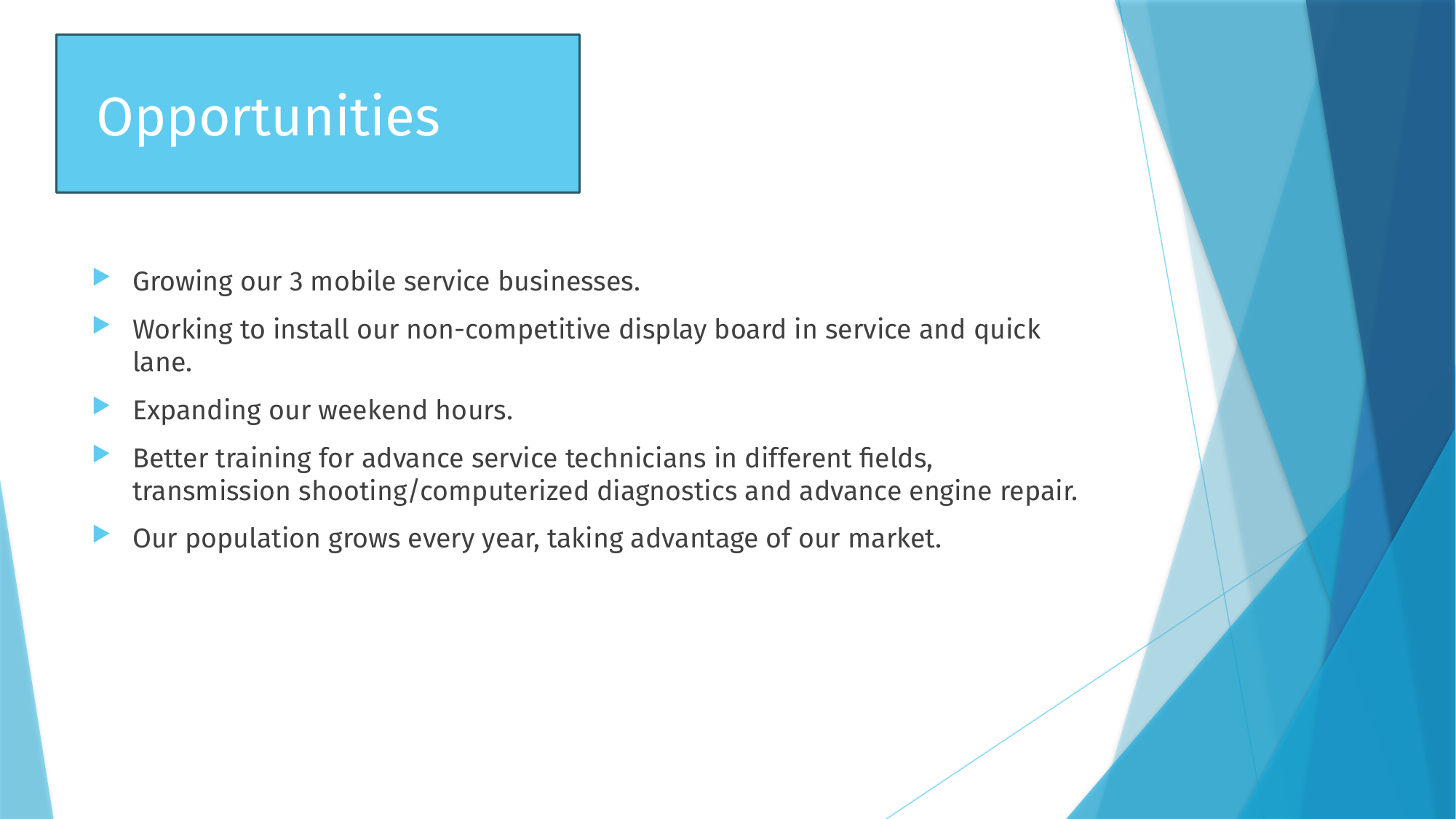

# Opportunities
Growing our 3 mobile service businesses.
Working to install our non-competitive display board in service and quick lane.
Expanding our weekend hours.
Better training for advance service technicians in different fields, transmission shooting/computerized diagnostics and advance engine repair.
Our population grows every year, taking advantage of our market.